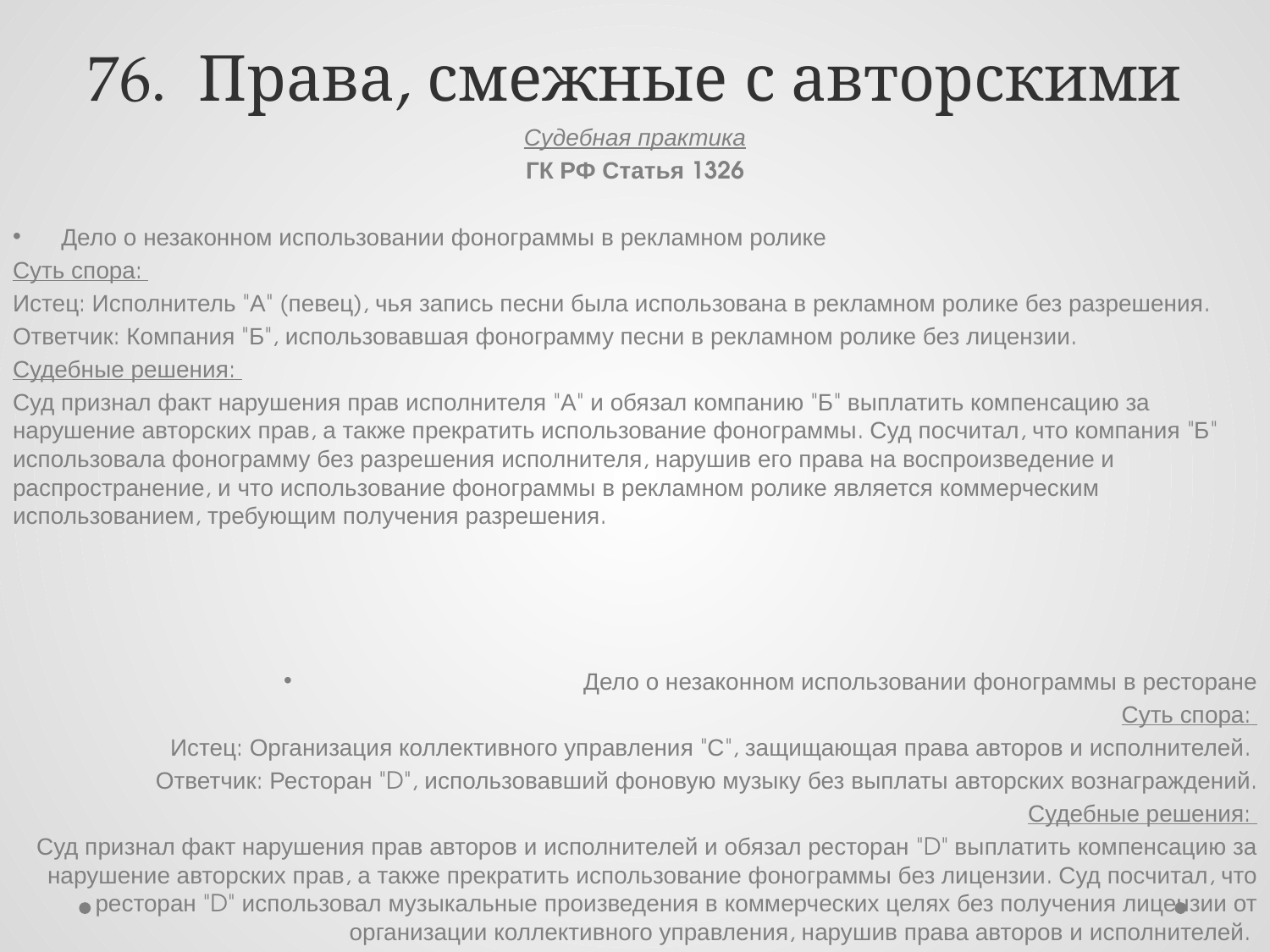

# 76.  Права, смежные с авторскими
Судебная практика
ГК РФ Статья 1326

Дело о незаконном использовании фонограммы в рекламном ролике
Суть спора:
Истец: Исполнитель "А" (певец), чья запись песни была использована в рекламном ролике без разрешения.
Ответчик: Компания "Б", использовавшая фонограмму песни в рекламном ролике без лицензии.
Судебные решения:
Суд признал факт нарушения прав исполнителя "А" и обязал компанию "Б" выплатить компенсацию за нарушение авторских прав, а также прекратить использование фонограммы. Суд посчитал, что компания "Б" использовала фонограмму без разрешения исполнителя, нарушив его права на воспроизведение и распространение, и что использование фонограммы в рекламном ролике является коммерческим использованием, требующим получения разрешения.

Дело о незаконном использовании фонограммы в ресторане
 Суть спора:
Истец: Организация коллективного управления "С", защищающая права авторов и исполнителей.
Ответчик: Ресторан "D", использовавший фоновую музыку без выплаты авторских вознаграждений.
Судебные решения:
Суд признал факт нарушения прав авторов и исполнителей и обязал ресторан "D" выплатить компенсацию за нарушение авторских прав, а также прекратить использование фонограммы без лицензии. Суд посчитал, что ресторан "D" использовал музыкальные произведения в коммерческих целях без получения лицензии от организации коллективного управления, нарушив права авторов и исполнителей.